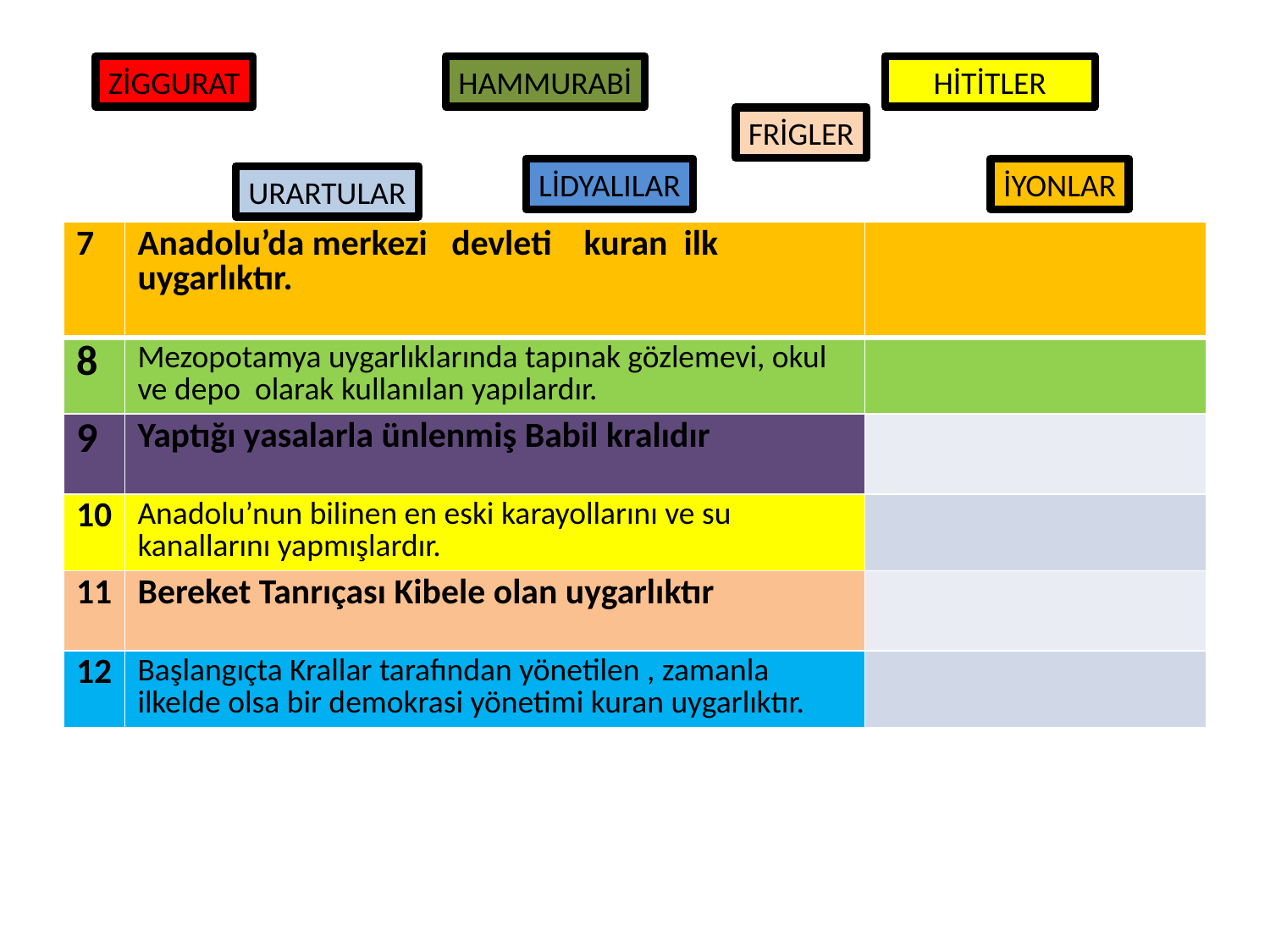

ZİGGURAT
HAMMURABİ
HİTİTLER
FRİGLER
LİDYALILAR
İYONLAR
URARTULAR
| 7 | Anadolu’da merkezi devleti kuran ilk uygarlıktır. |  |
| --- | --- | --- |
| 8 | Mezopotamya uygarlıklarında tapınak gözlemevi, okul ve depo olarak kullanılan yapılardır. |  |
| 9 | Yaptığı yasalarla ünlenmiş Babil kralıdır |  |
| 10 | Anadolu’nun bilinen en eski karayollarını ve su kanallarını yapmışlardır. |  |
| 11 | Bereket Tanrıçası Kibele olan uygarlıktır |  |
| 12 | Başlangıçta Krallar tarafından yönetilen , zamanla ilkelde olsa bir demokrasi yönetimi kuran uygarlıktır. |  |